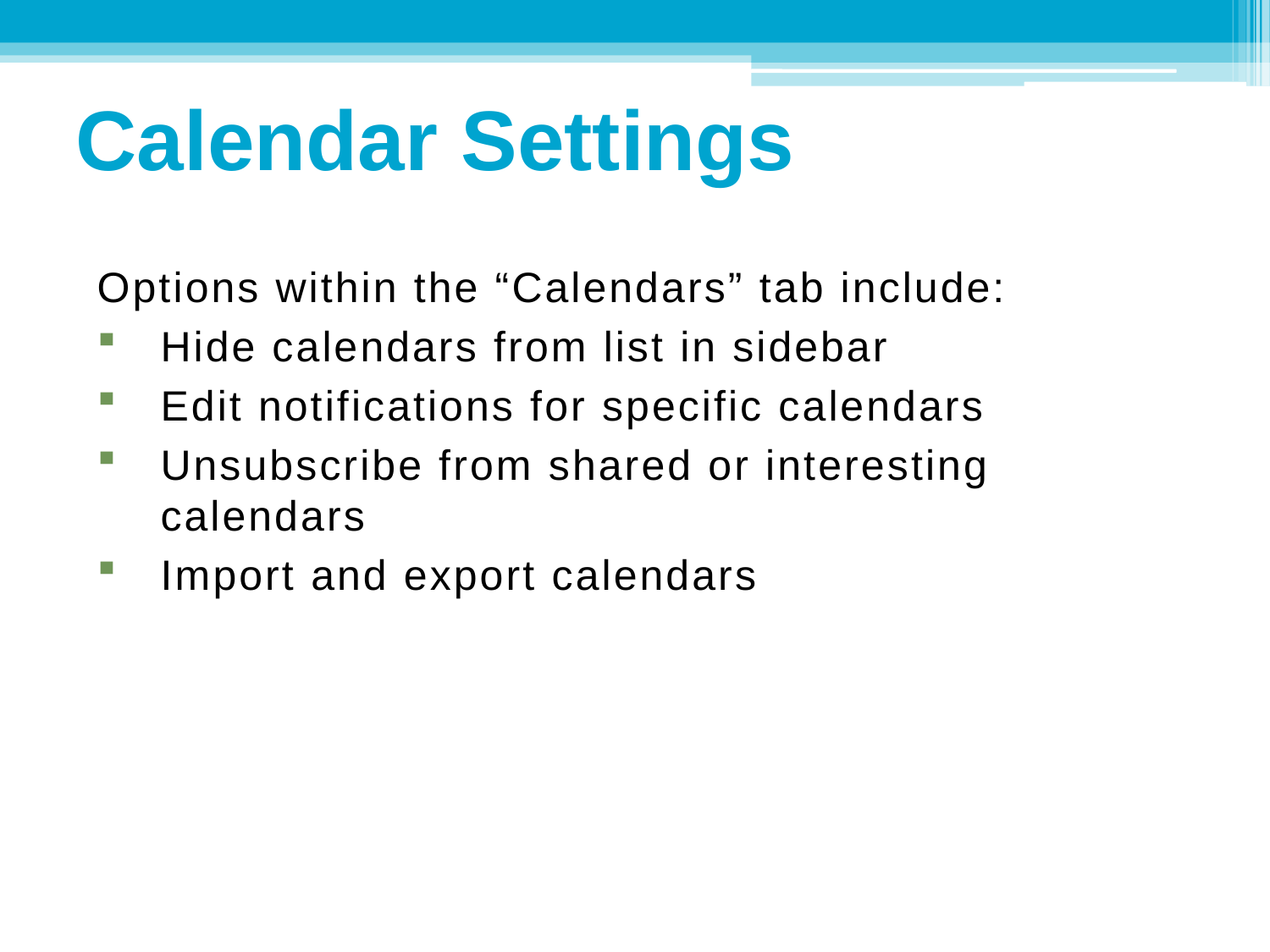

# Calendar Settings
Options within the “Calendars” tab include:
Hide calendars from list in sidebar
Edit notifications for specific calendars
Unsubscribe from shared or interesting calendars
Import and export calendars